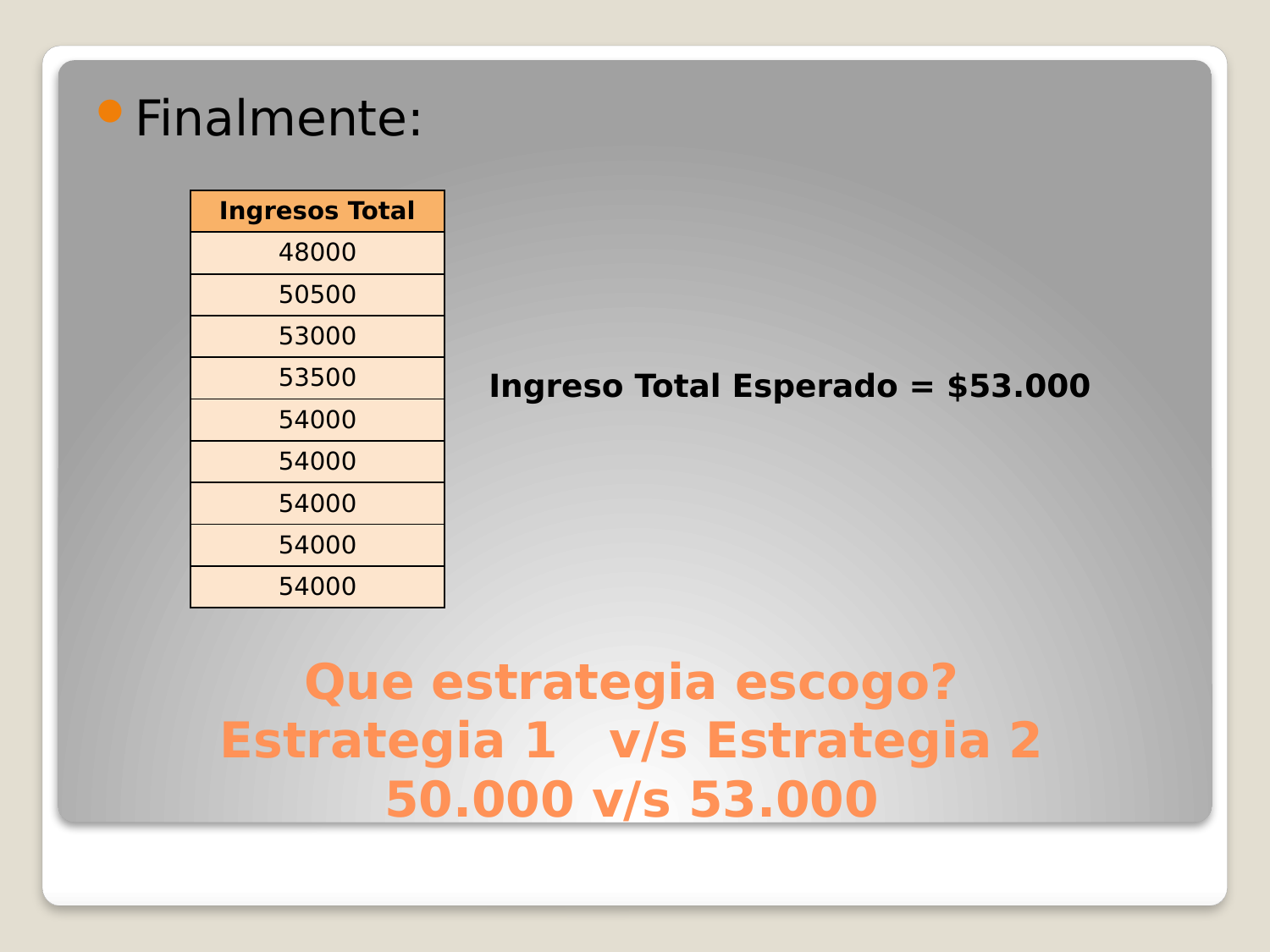

Finalmente:

| Ingresos Total |
| --- |
| 48000 |
| 50500 |
| 53000 |
| 53500 |
| 54000 |
| 54000 |
| 54000 |
| 54000 |
| 54000 |
Ingreso Total Esperado = $53.000
# Que estrategia escogo? Estrategia 1   v/s Estrategia 2 50.000 v/s 53.000